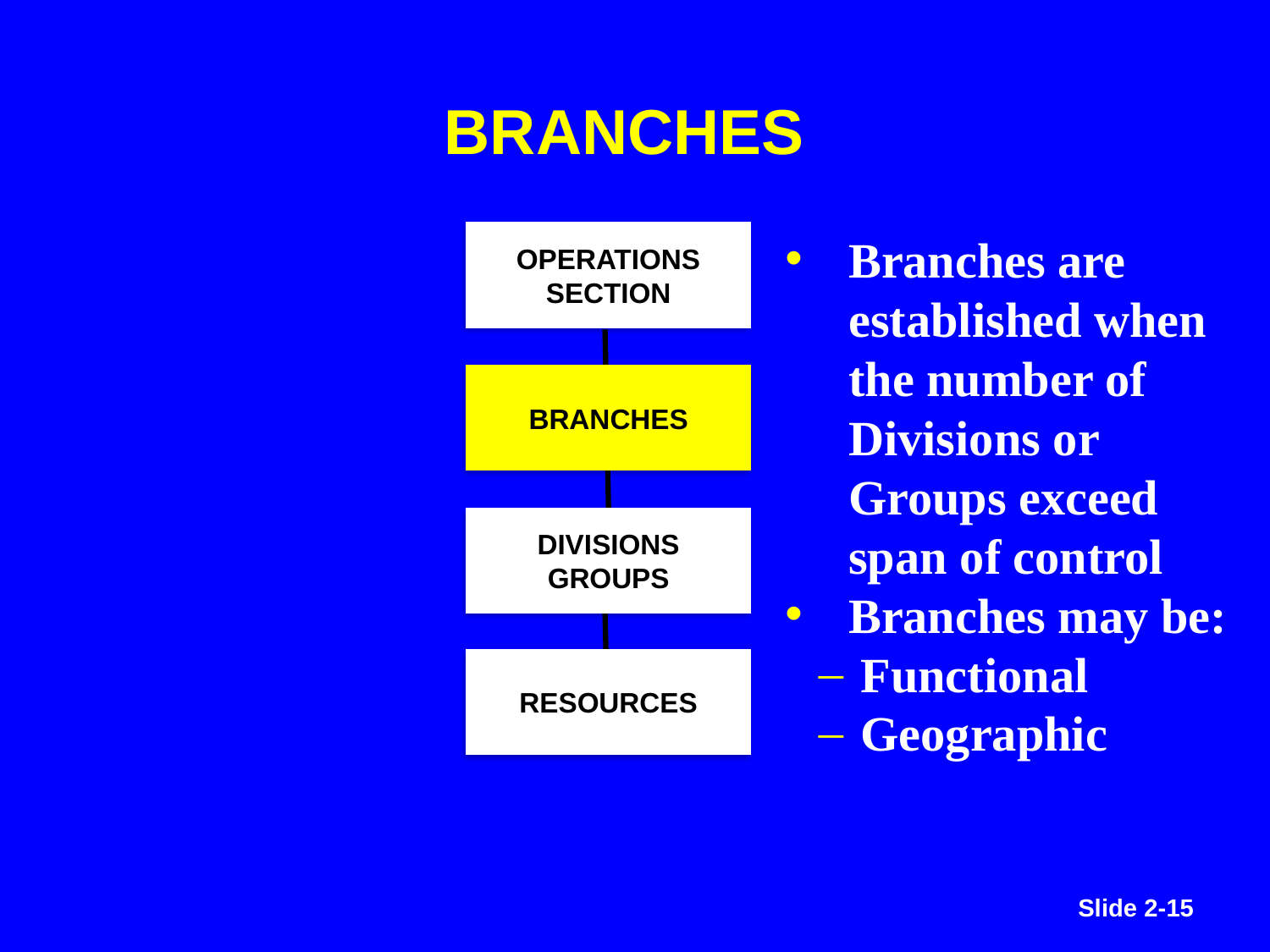

BRANCHES
OPERATIONS SECTION
Branches are established when the number of Divisions or Groups exceed span of control
Branches may be:
 Functional
 Geographic

BRANCHES
DIVISIONS GROUPS
RESOURCES
Slide 2-15